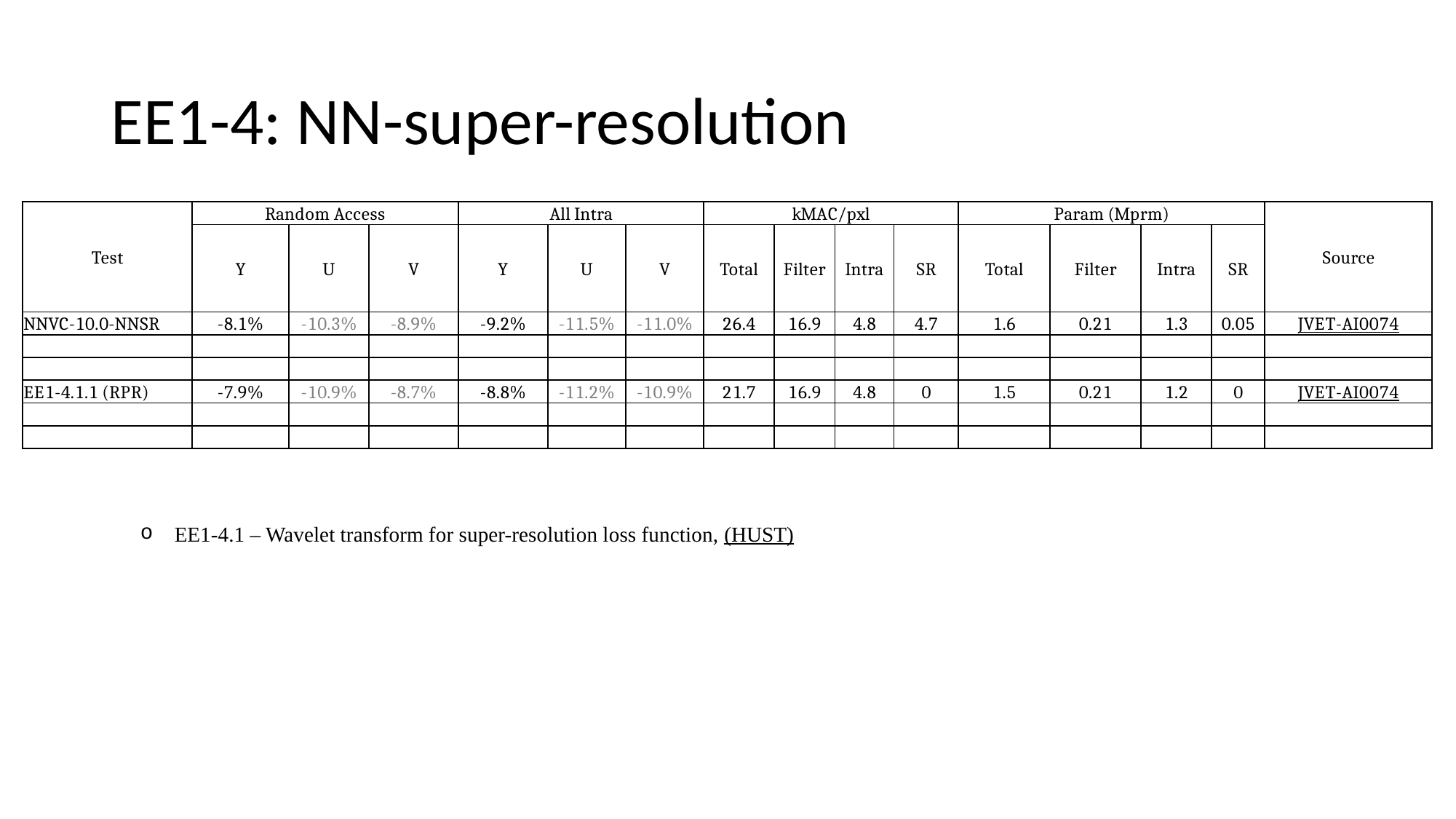

# EE1-4: NN-super-resolution
| Test | Random Access |  |  | All Intra |  |  | kMAC/pxl |  |  |  | Param (Mprm) |  |  |  | Source |
| --- | --- | --- | --- | --- | --- | --- | --- | --- | --- | --- | --- | --- | --- | --- | --- |
|  | Y | U | V | Y | U | V | Total | Filter | Intra | SR | Total | Filter | Intra | SR |  |
| NNVC-10.0-NNSR | -8.1% | -10.3% | -8.9% | -9.2% | -11.5% | -11.0% | 26.4 | 16.9 | 4.8 | 4.7 | 1.6 | 0.21 | 1.3 | 0.05 | JVET-AI0074 |
|  |  |  |  |  |  |  |  |  |  |  |  |  |  |  |  |
|  |  |  |  |  |  |  |  |  |  |  |  |  |  |  |  |
| EE1-4.1.1 (RPR) | -7.9% | -10.9% | -8.7% | -8.8% | -11.2% | -10.9% | 21.7 | 16.9 | 4.8 | 0 | 1.5 | 0.21 | 1.2 | 0 | JVET-AI0074 |
|  |  |  |  |  |  |  |  |  |  |  |  |  |  |  |  |
|  |  |  |  |  |  |  |  |  |  |  |  |  |  |  |  |
EE1-4.1 – Wavelet transform for super-resolution loss function, (HUST)